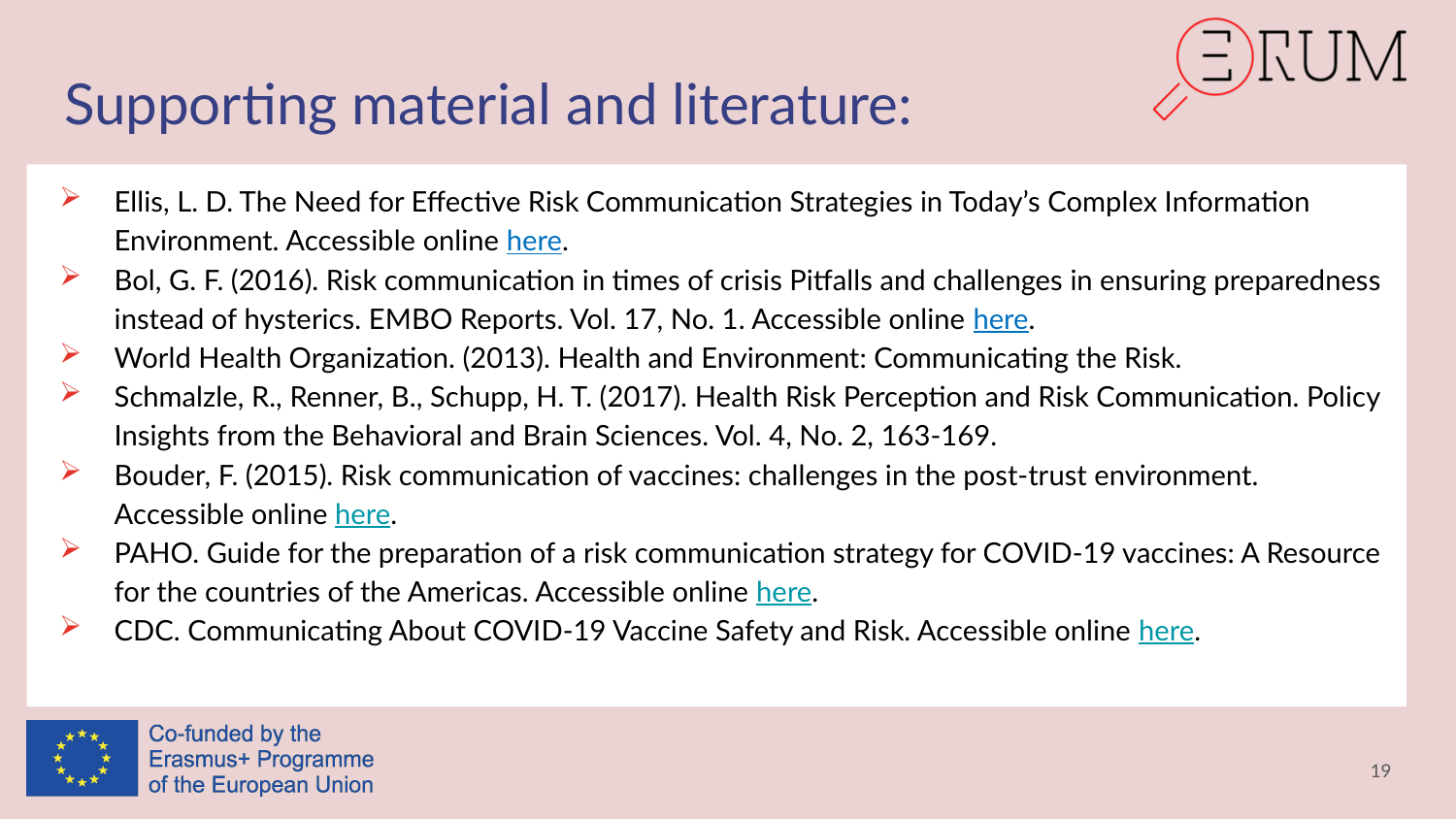

# Supporting material and literature:
Ellis, L. D. The Need for Effective Risk Communication Strategies in Today’s Complex Information Environment. Accessible online here.
Bol, G. F. (2016). Risk communication in times of crisis Pitfalls and challenges in ensuring preparedness instead of hysterics. EMBO Reports. Vol. 17, No. 1. Accessible online here.
World Health Organization. (2013). Health and Environment: Communicating the Risk.
Schmalzle, R., Renner, B., Schupp, H. T. (2017). Health Risk Perception and Risk Communication. Policy Insights from the Behavioral and Brain Sciences. Vol. 4, No. 2, 163-169.
Bouder, F. (2015). Risk communication of vaccines: challenges in the post-trust environment. Accessible online here.
PAHO. Guide for the preparation of a risk communication strategy for COVID-19 vaccines: A Resource for the countries of the Americas. Accessible online here.
CDC. Communicating About COVID-19 Vaccine Safety and Risk. Accessible online here.
19